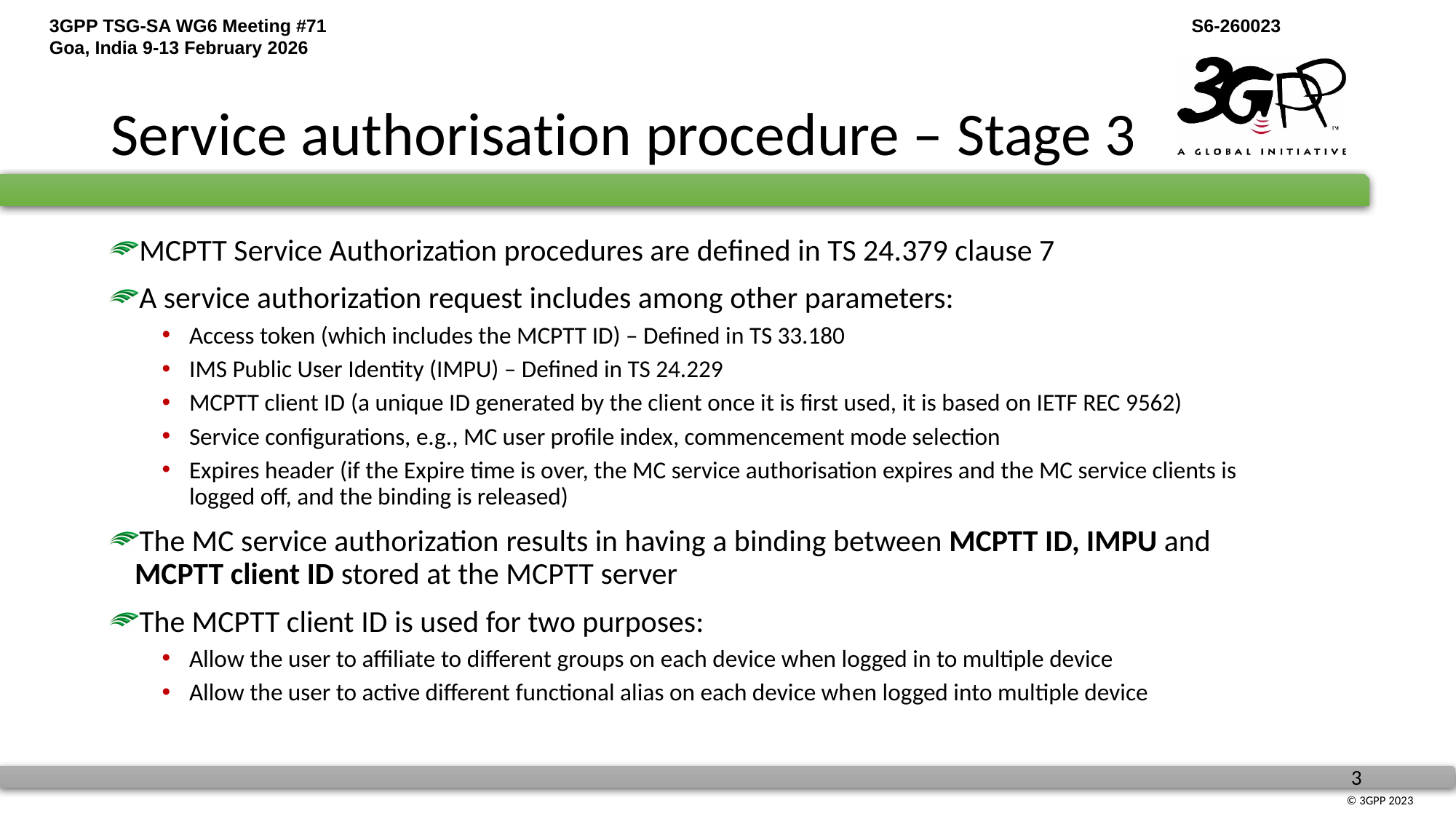

# Service authorisation procedure – Stage 3
MCPTT Service Authorization procedures are defined in TS 24.379 clause 7
A service authorization request includes among other parameters:
Access token (which includes the MCPTT ID) – Defined in TS 33.180
IMS Public User Identity (IMPU) – Defined in TS 24.229
MCPTT client ID (a unique ID generated by the client once it is first used, it is based on IETF REC 9562)
Service configurations, e.g., MC user profile index, commencement mode selection
Expires header (if the Expire time is over, the MC service authorisation expires and the MC service clients is logged off, and the binding is released)
The MC service authorization results in having a binding between MCPTT ID, IMPU and MCPTT client ID stored at the MCPTT server
The MCPTT client ID is used for two purposes:
Allow the user to affiliate to different groups on each device when logged in to multiple device
Allow the user to active different functional alias on each device when logged into multiple device